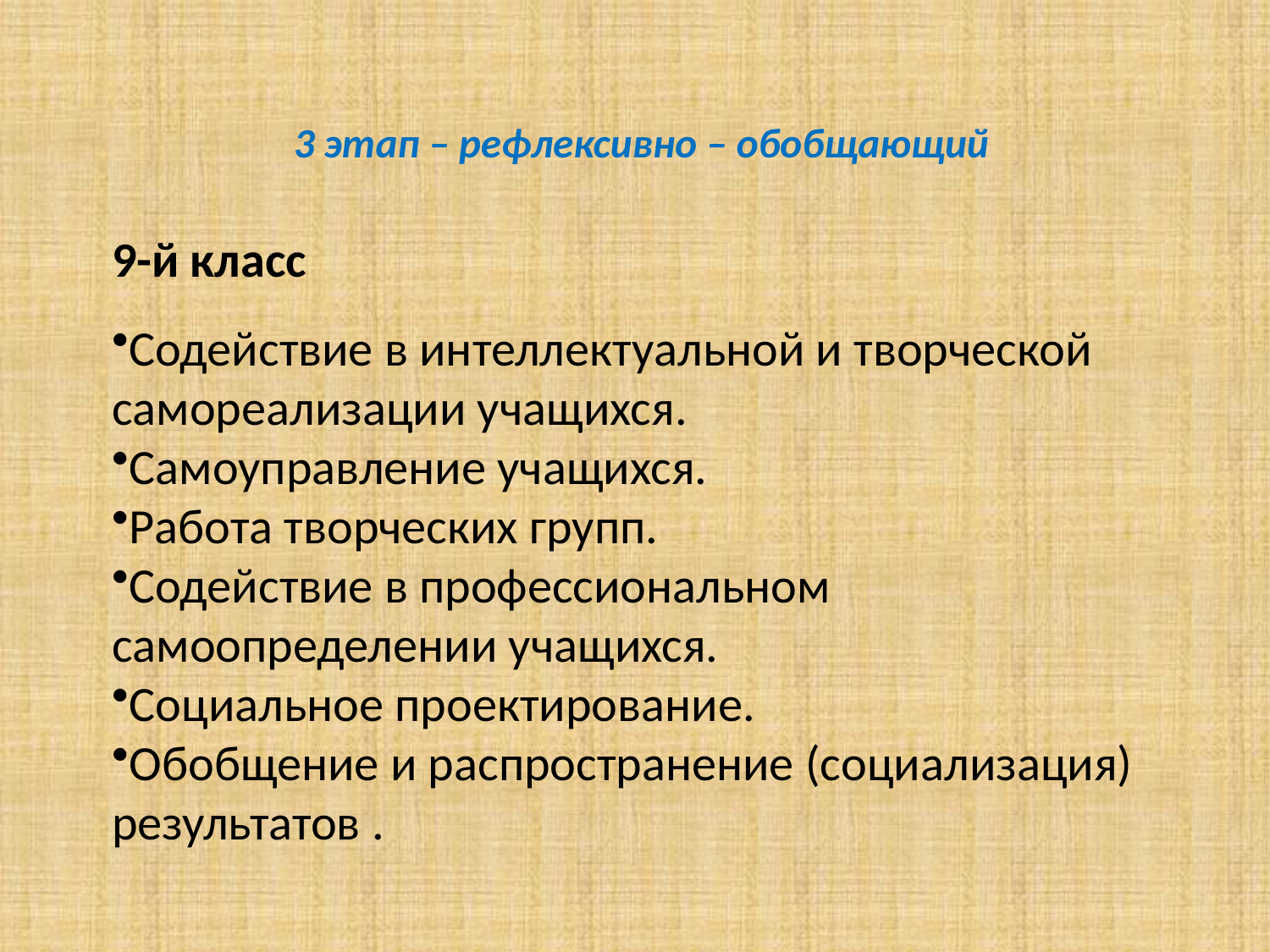

# 3 этап – рефлексивно – обобщающий
9-й класс

Содействие в интеллектуальной и творческой самореализации учащихся.
Самоуправление учащихся.
Работа творческих групп.
Содействие в профессиональном самоопределении учащихся.
Социальное проектирование.
Обобщение и распространение (социализация) результатов .